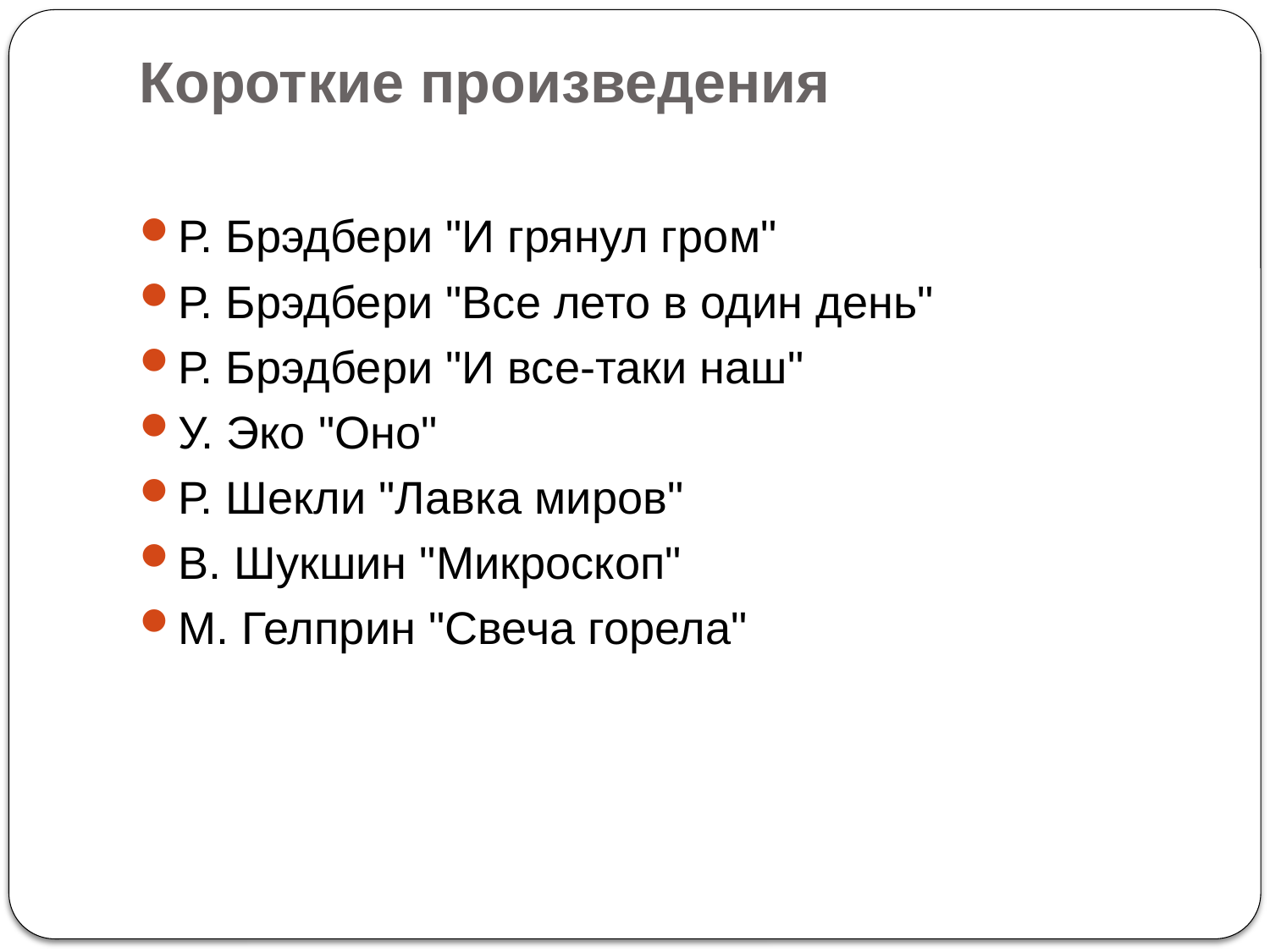

# Короткие произведения
Р. Брэдбери "И грянул гром"
Р. Брэдбери "Все лето в один день"
Р. Брэдбери "И все-таки наш"
У. Эко "Оно"
Р. Шекли "Лавка миров"
В. Шукшин "Микроскоп"
М. Гелприн "Свеча горела"